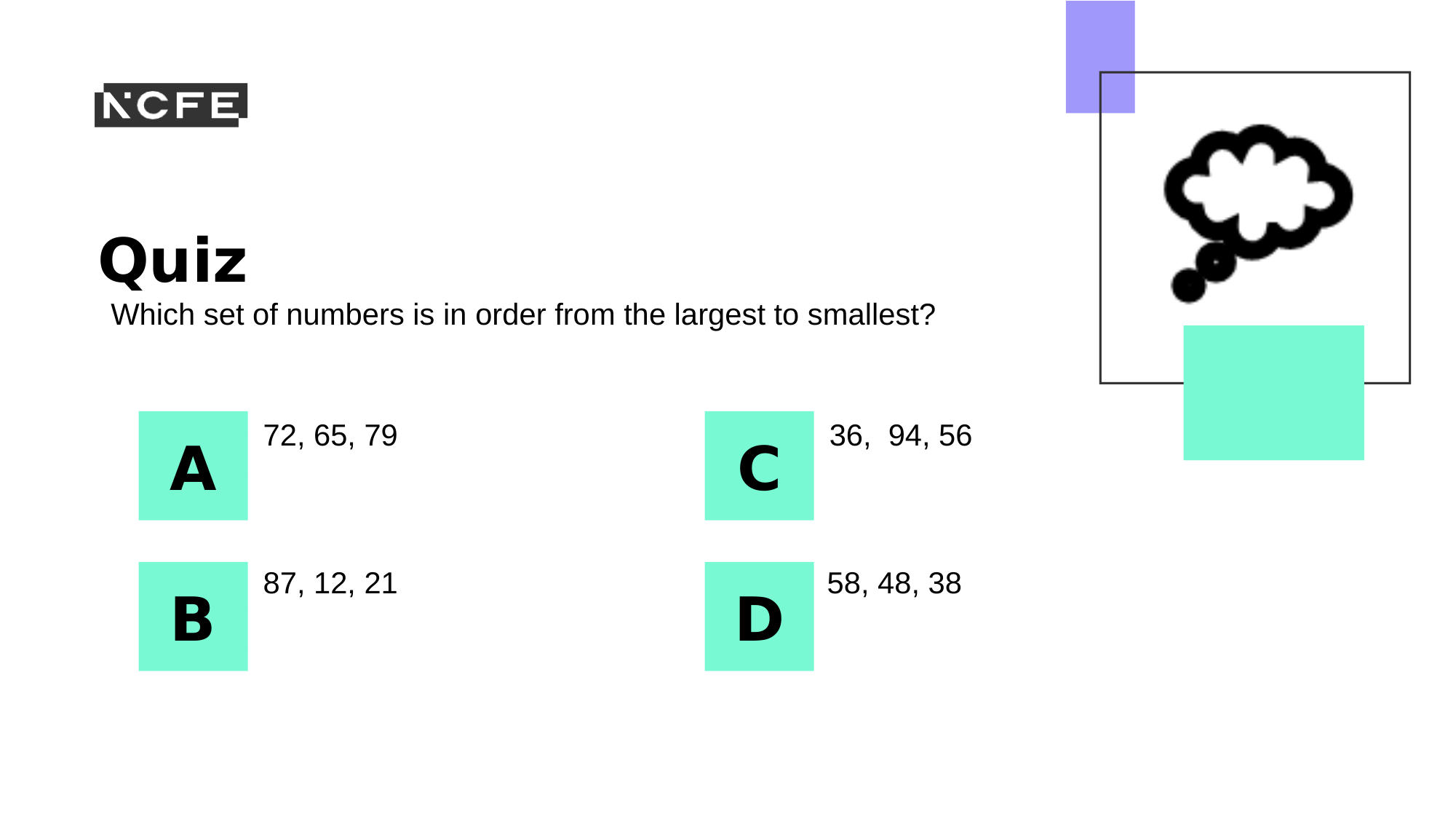

Which set of numbers is in order from the largest to smallest?
72, 65, 79

36,  94, 56

87, 12, 21

58, 48, 38